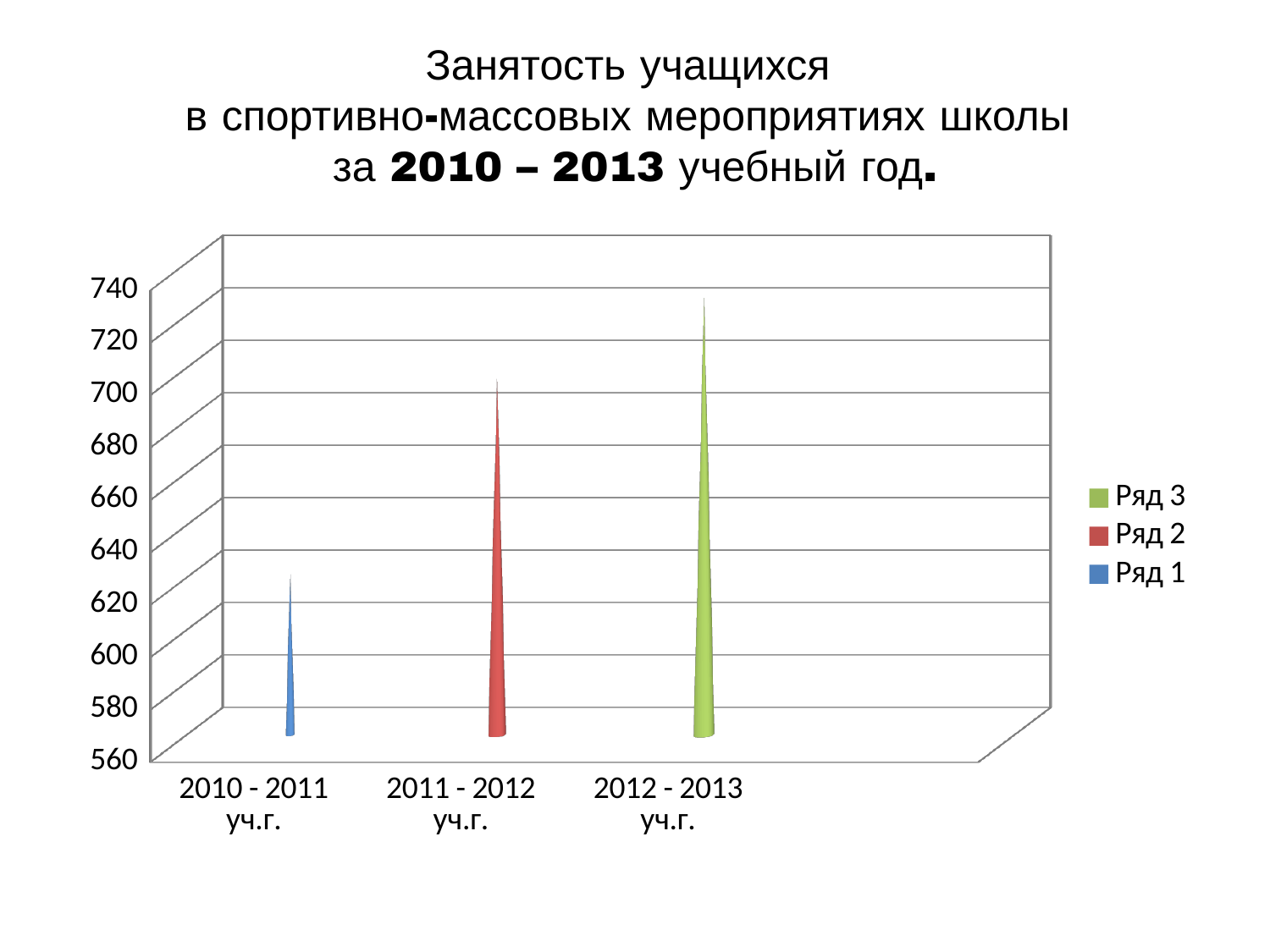

# Занятость учащихся в спортивно-массовых мероприятиях школы за 2010 – 2013 учебный год.

[unsupported chart]